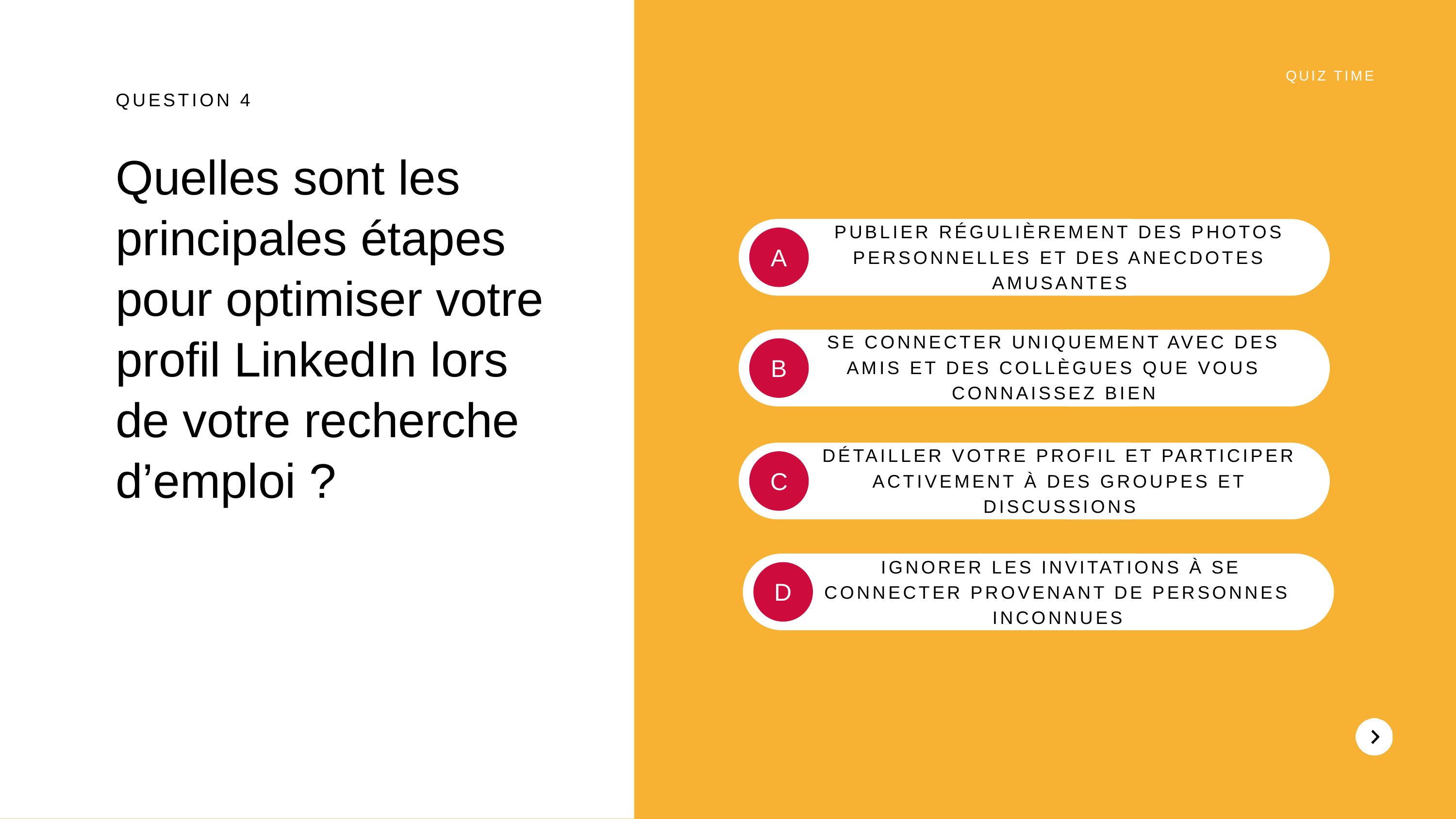

QUIZ TIME
QUESTION 4
Quelles sont les principales étapes pour optimiser votre profil LinkedIn lors de votre recherche d’emploi ?
PUBLIER RÉGULIÈREMENT DES PHOTOS PERSONNELLES ET DES ANECDOTES AMUSANTES

A
SE CONNECTER UNIQUEMENT AVEC DES AMIS ET DES COLLÈGUES QUE VOUS CONNAISSEZ BIEN

B
DÉTAILLER VOTRE PROFIL ET PARTICIPER ACTIVEMENT À DES GROUPES ET DISCUSSIONS

C
 IGNORER LES INVITATIONS À SE CONNECTER PROVENANT DE PERSONNES INCONNUES

D